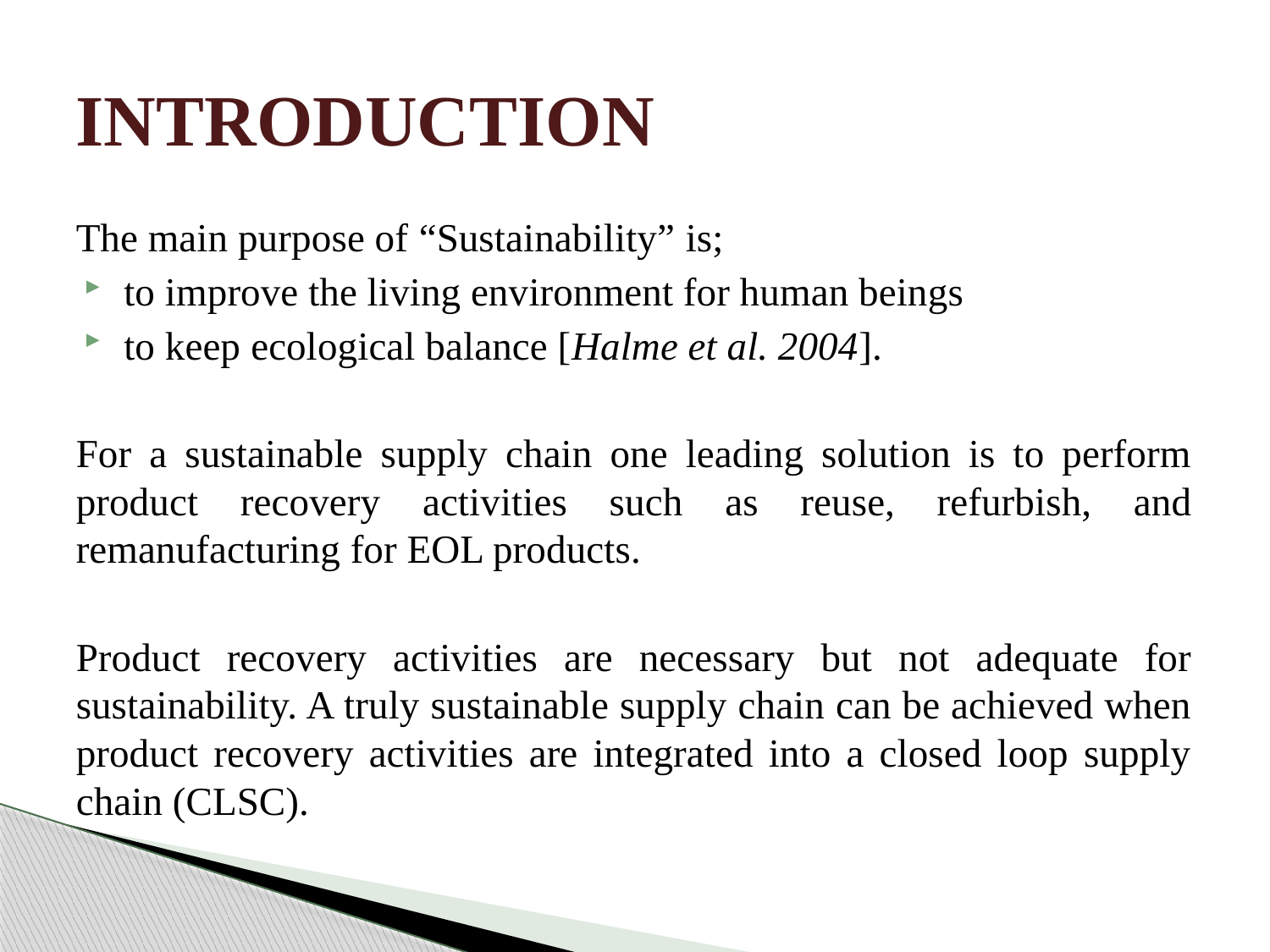

# INTRODUCTION
The main purpose of “Sustainability” is;
to improve the living environment for human beings
to keep ecological balance [Halme et al. 2004].

For a sustainable supply chain one leading solution is to perform product recovery activities such as reuse, refurbish, and remanufacturing for EOL products.

Product recovery activities are necessary but not adequate for sustainability. A truly sustainable supply chain can be achieved when product recovery activities are integrated into a closed loop supply chain (CLSC).